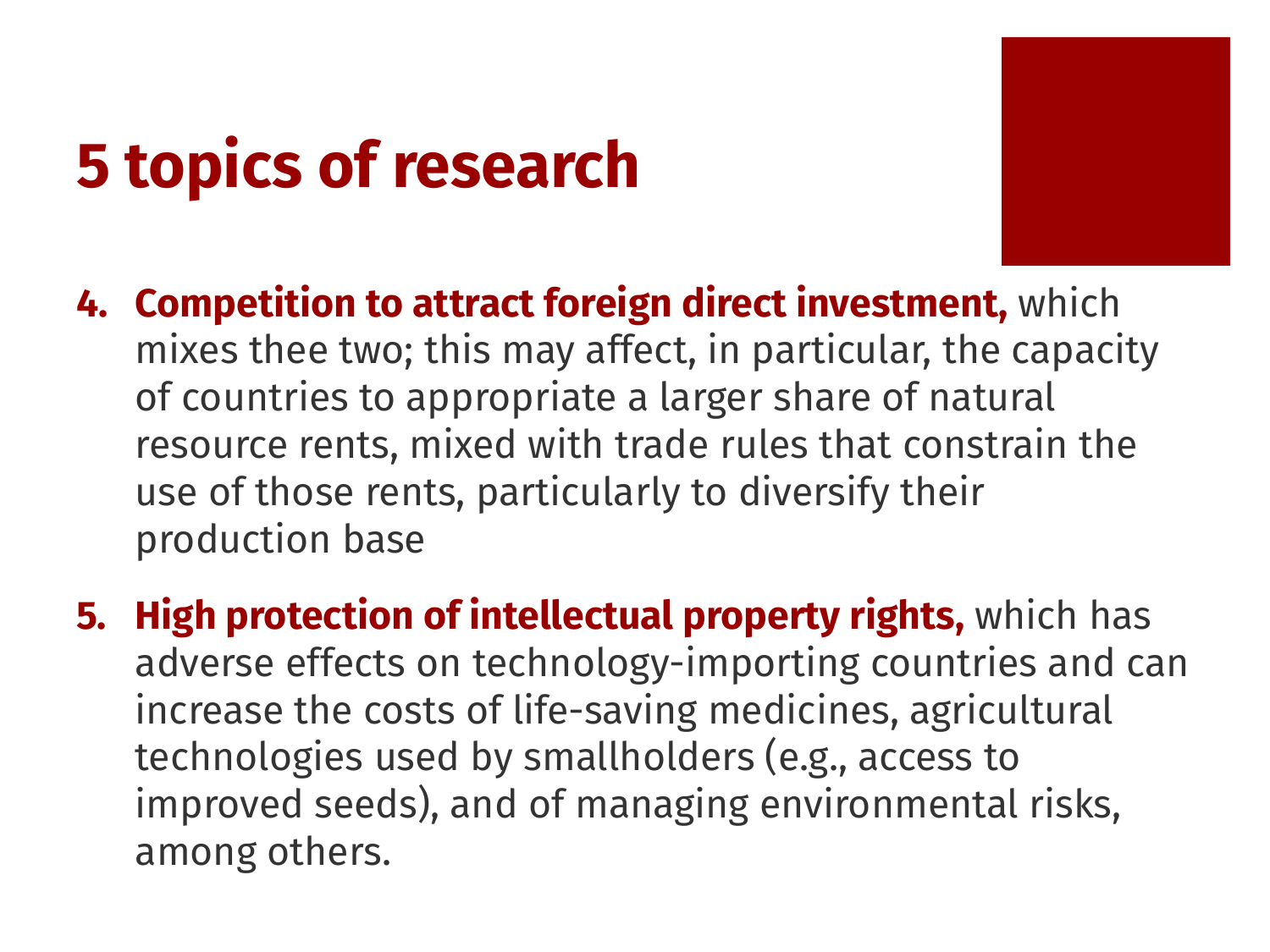

# 5 topics of research
Competition to attract foreign direct investment, which mixes thee two; this may affect, in particular, the capacity of countries to appropriate a larger share of natural resource rents, mixed with trade rules that constrain the use of those rents, particularly to diversify their production base
High protection of intellectual property rights, which has adverse effects on technology-importing countries and can increase the costs of life-saving medicines, agricultural technologies used by smallholders (e.g., access to improved seeds), and of managing environmental risks, among others.